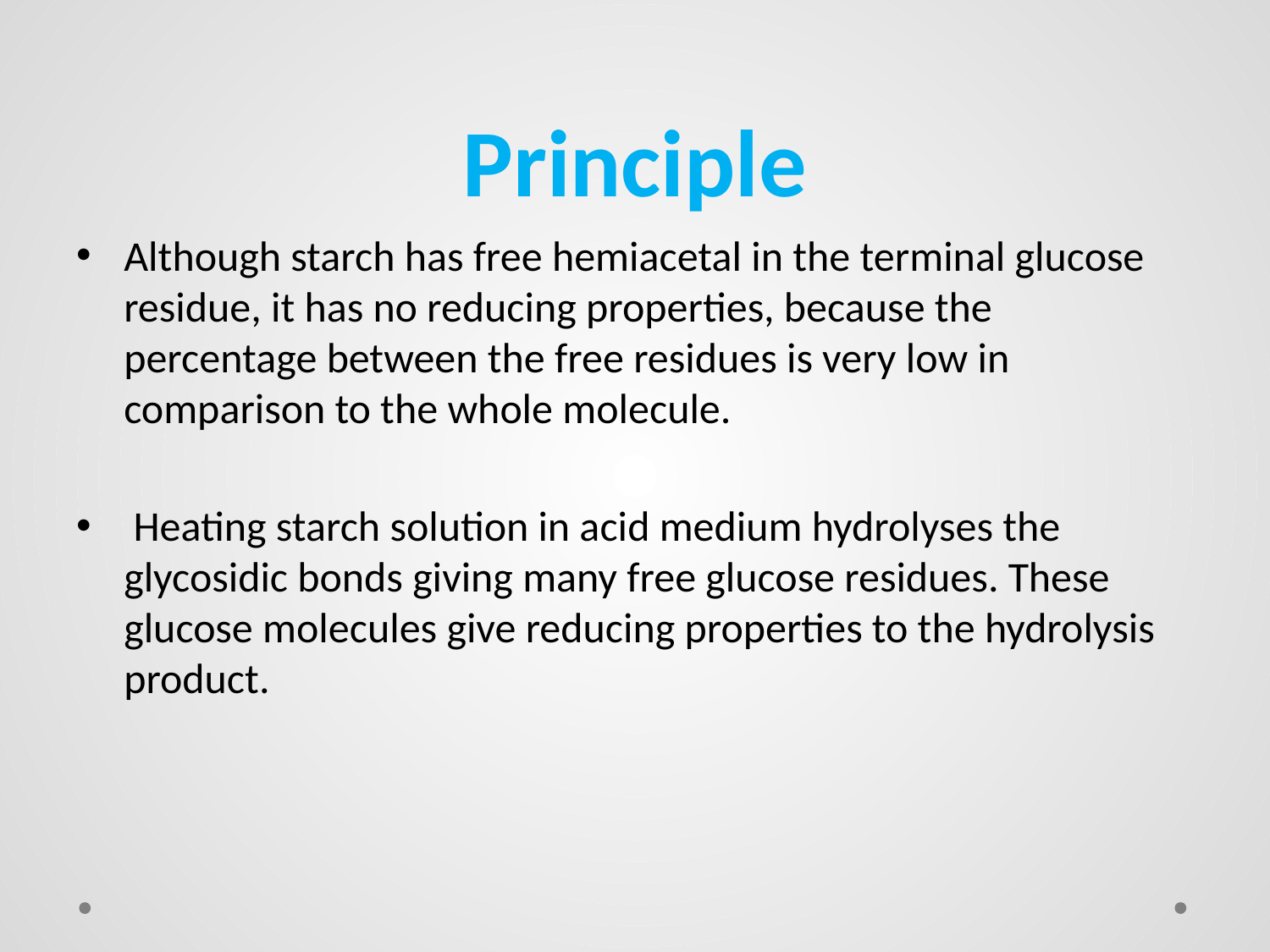

# Principle
Although starch has free hemiacetal in the terminal glucose residue, it has no reducing properties, because the percentage between the free residues is very low in comparison to the whole molecule.

 Heating starch solution in acid medium hydrolyses the glycosidic bonds giving many free glucose residues. These glucose molecules give reducing properties to the hydrolysis product.